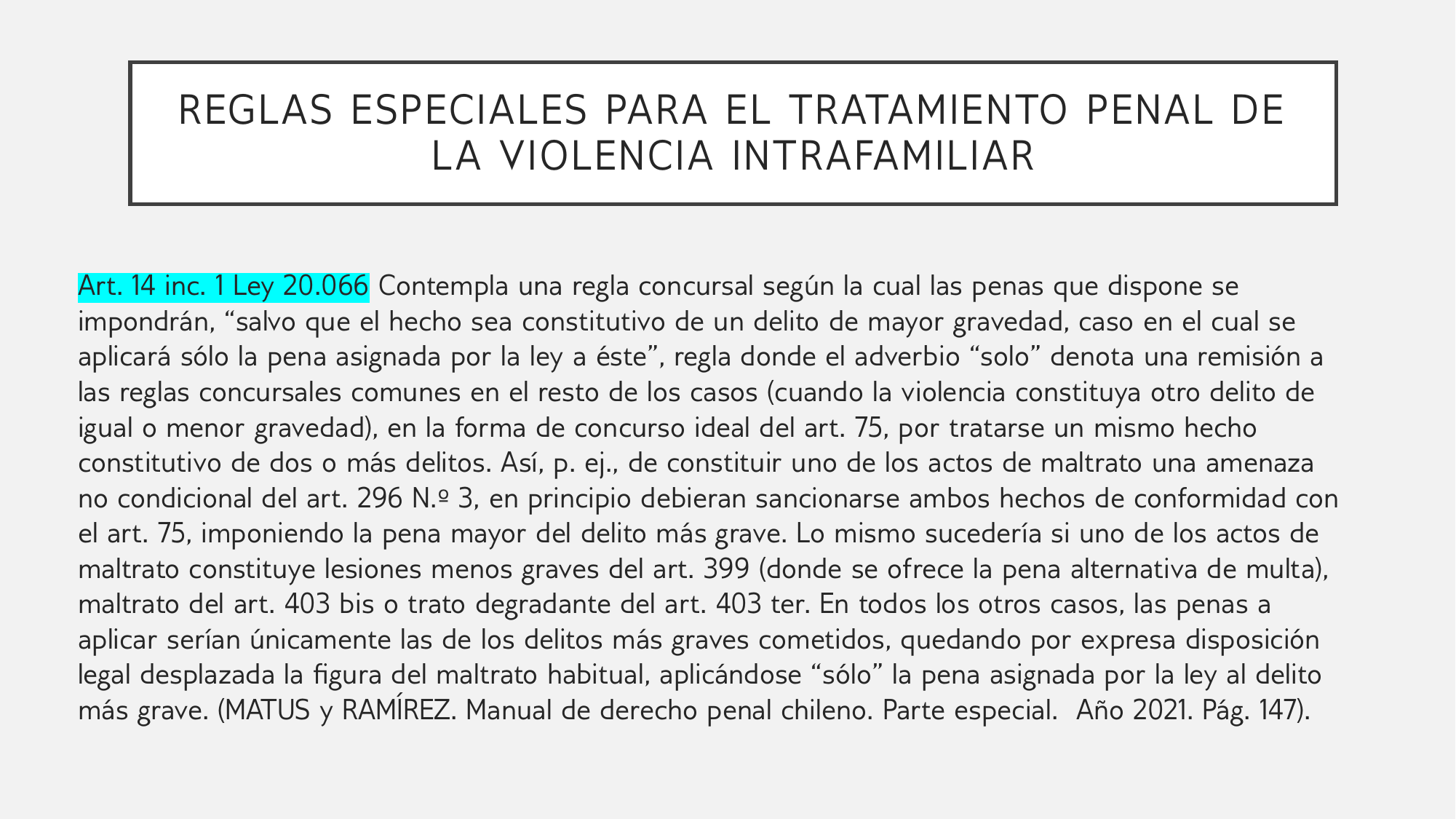

# Reglas especiales para el tratamiento penal de la violencia intrafamiliar
Art. 14 inc. 1 Ley 20.066 Contempla una regla concursal según la cual las penas que dispone se impondrán, “salvo que el hecho sea constitutivo de un delito de mayor gravedad, caso en el cual se aplicará sólo la pena asignada por la ley a éste”, regla donde el adverbio “solo” denota una remisión a las reglas concursales comunes en el resto de los casos (cuando la violencia constituya otro delito de igual o menor gravedad), en la forma de concurso ideal del art. 75, por tratarse un mismo hecho constitutivo de dos o más delitos. Así, p. ej., de constituir uno de los actos de maltrato una amenaza no condicional del art. 296 N.º 3, en principio debieran sancionarse ambos hechos de conformidad con el art. 75, imponiendo la pena mayor del delito más grave. Lo mismo sucedería si uno de los actos de maltrato constituye lesiones menos graves del art. 399 (donde se ofrece la pena alternativa de multa), maltrato del art. 403 bis o trato degradante del art. 403 ter. En todos los otros casos, las penas a aplicar serían únicamente las de los delitos más graves cometidos, quedando por expresa disposición legal desplazada la figura del maltrato habitual, aplicándose “sólo” la pena asignada por la ley al delito más grave. (MATUS y RAMÍREZ. Manual de derecho penal chileno. Parte especial.  Año 2021. Pág. 147).